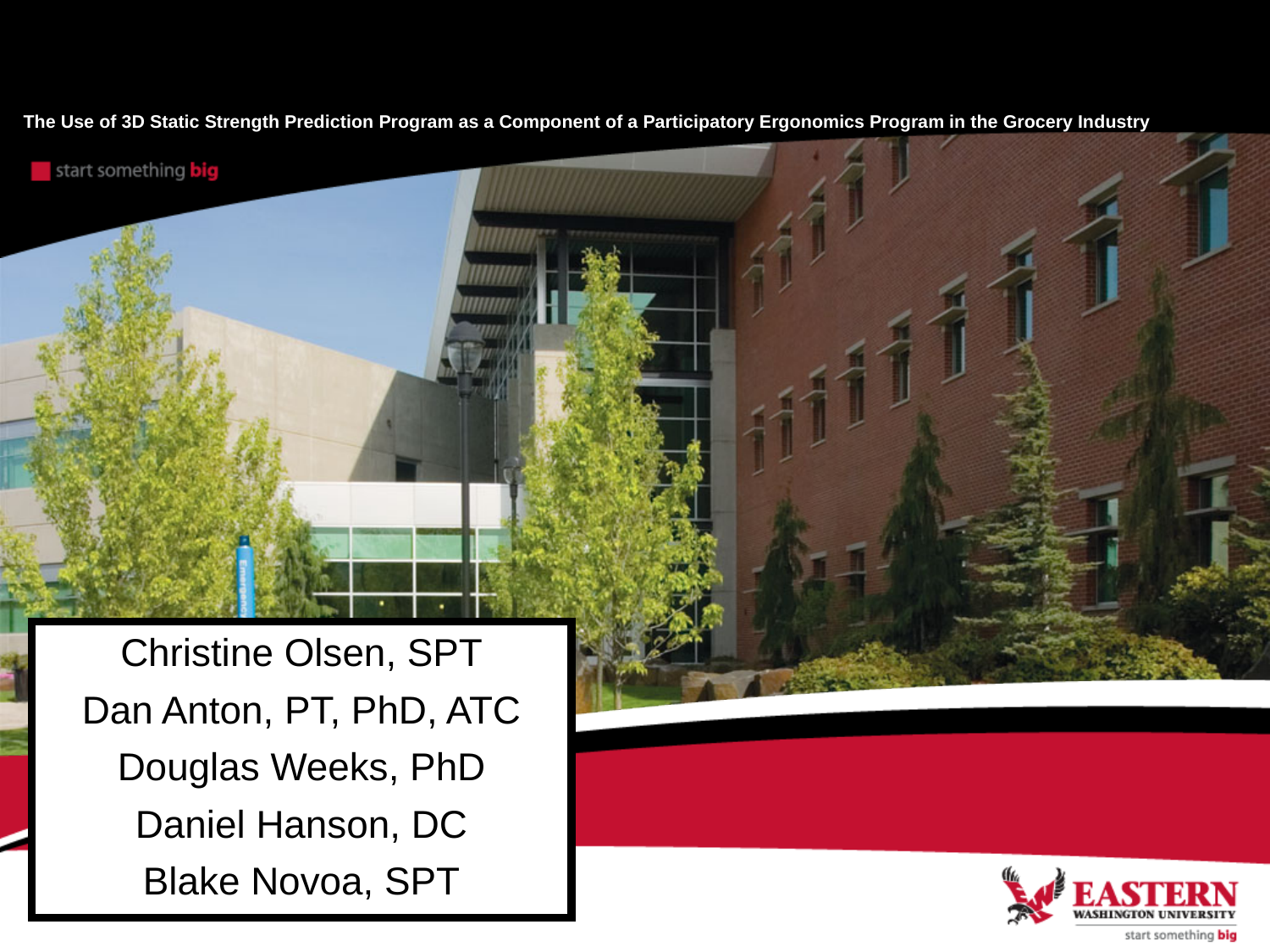

# The Use of 3D Static Strength Prediction Program as a Component of a Participatory Ergonomics Program in the Grocery Industry
Christine Olsen, SPT
Dan Anton, PT, PhD, ATC
Douglas Weeks, PhD
Daniel Hanson, DC
Blake Novoa, SPT